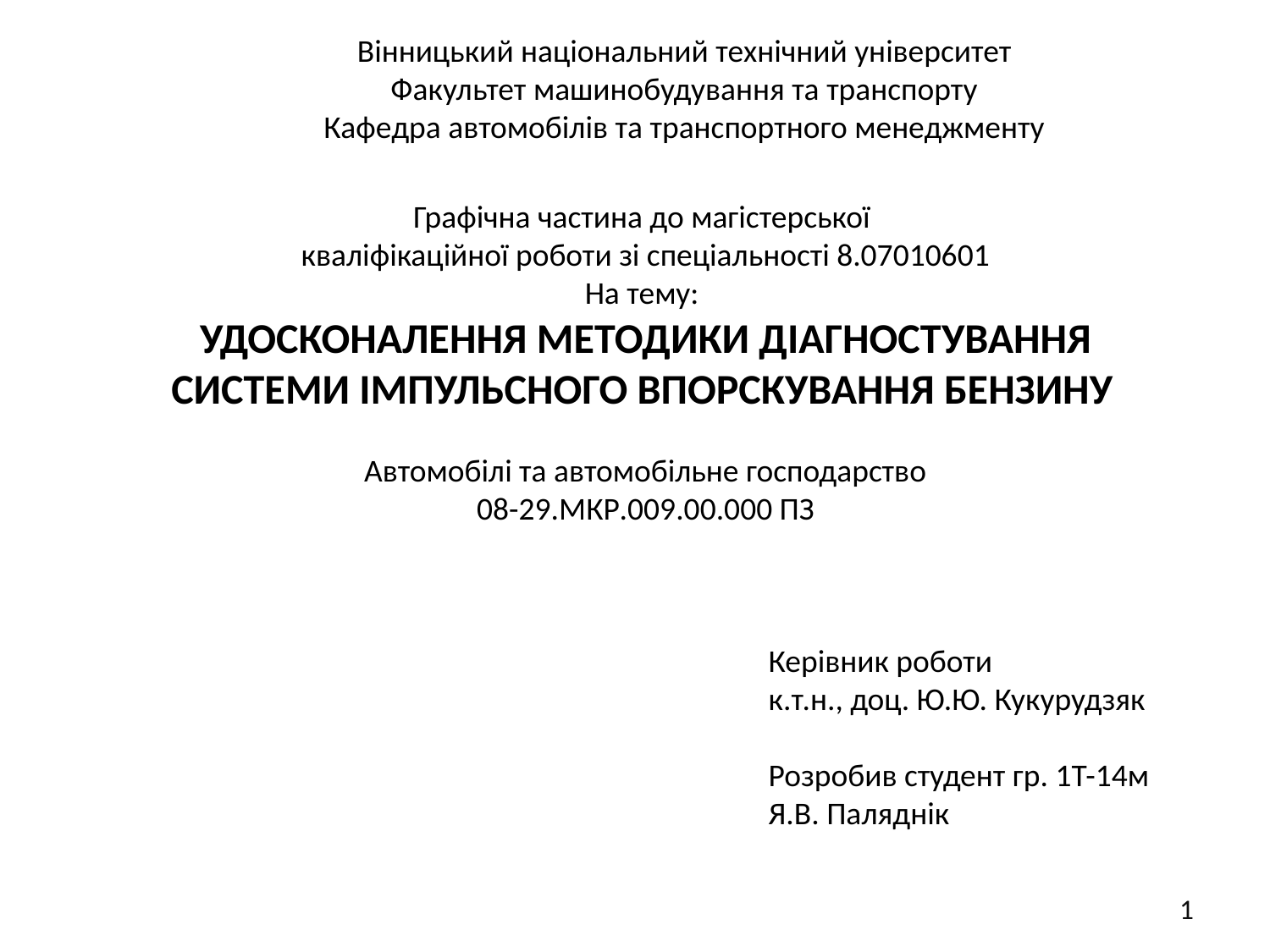

Вінницький національний технічний університет
Факультет машинобудування та транспорту
Кафедра автомобілів та транспортного менеджменту
Графічна частина до магістерської
кваліфікаційної роботи зі спеціальності 8.07010601
На тему:
УДОСКОНАЛЕННЯ МЕТОДИКИ ДІАГНОСТУВАННЯ СИСТЕМИ ІМПУЛЬСНОГО ВПОРСКУВАННЯ БЕНЗИНУ

 Автомобілі та автомобільне господарство
08-29.МКР.009.00.000 ПЗ

       Керівник роботи
       к.т.н., доц. Ю.Ю. Кукурудзяк

       Розробив студент гр. 1Т-14м
       Я.В. Паляднік
1